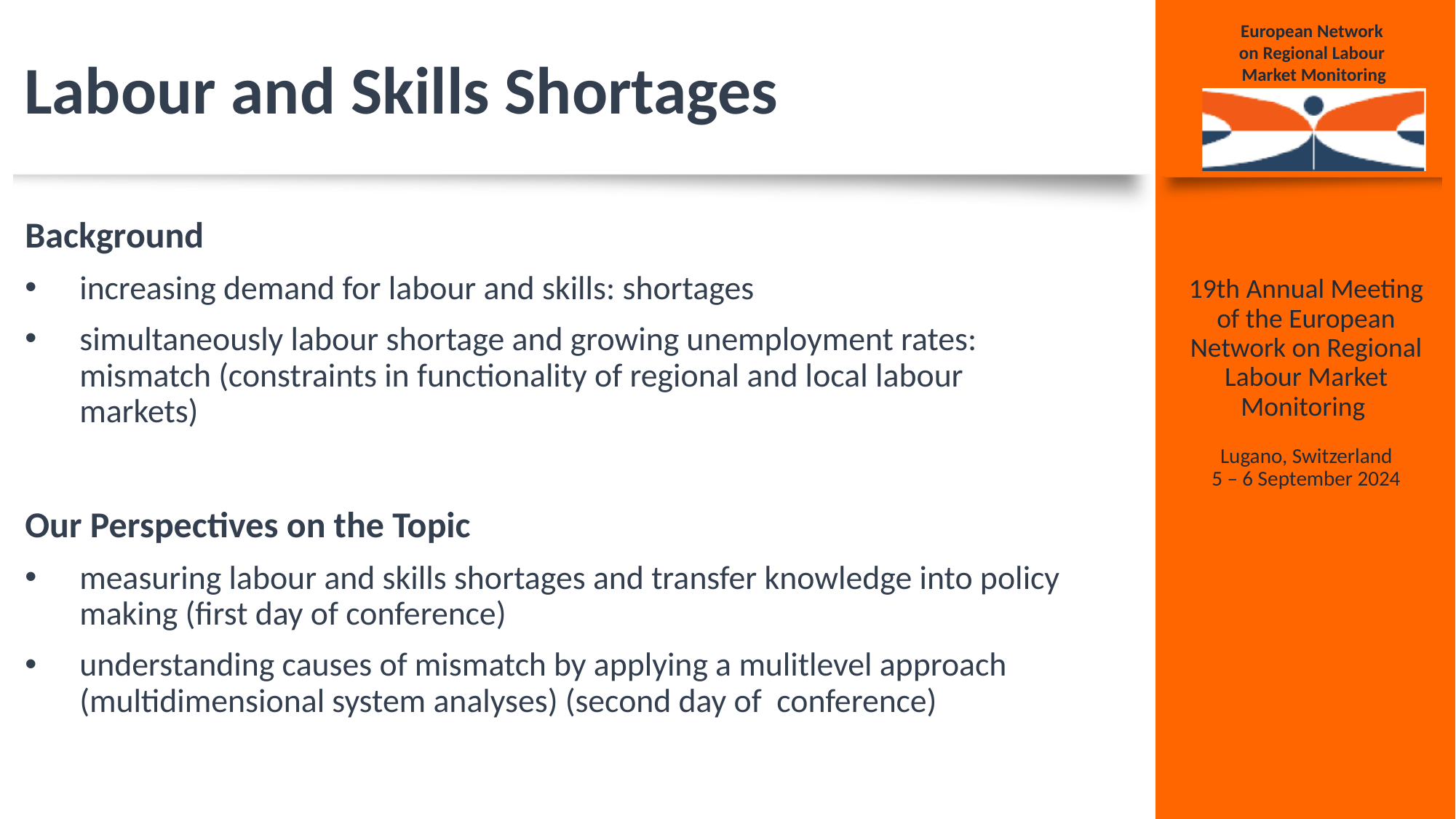

# Labour and Skills Shortages
Background
increasing demand for labour and skills: shortages
simultaneously labour shortage and growing unemployment rates: mismatch (constraints in functionality of regional and local labour markets)

Our Perspectives on the Topic
measuring labour and skills shortages and transfer knowledge into policy making (first day of conference)
understanding causes of mismatch by applying a mulitlevel approach (multidimensional system analyses) (second day of  conference)